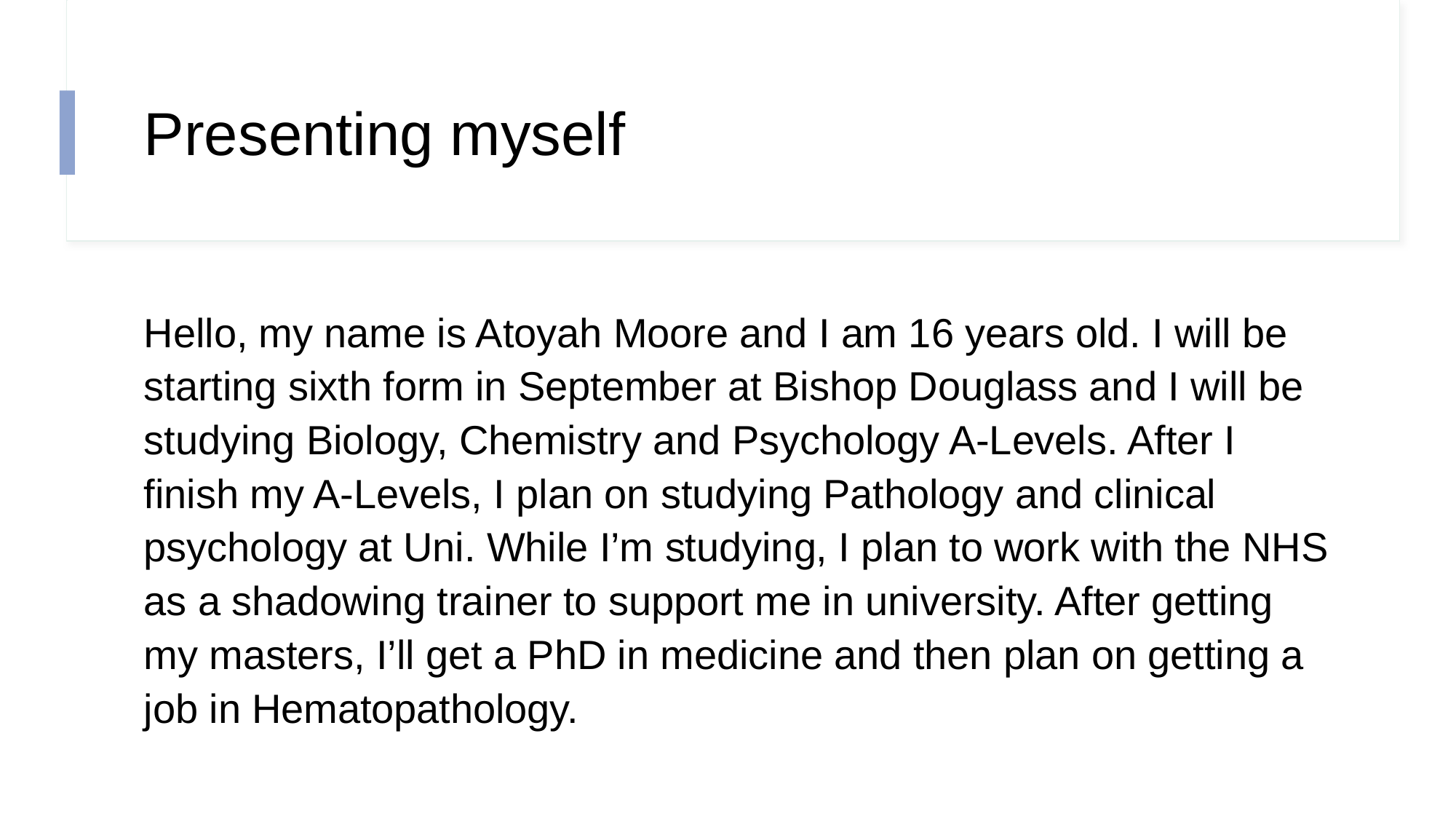

# Presenting myself

Hello, my name is Atoyah Moore and I am 16 years old. I will be starting sixth form in September at Bishop Douglass and I will be studying Biology, Chemistry and Psychology A-Levels. After I finish my A-Levels, I plan on studying Pathology and clinical psychology at Uni. While I’m studying, I plan to work with the NHS as a shadowing trainer to support me in university. After getting my masters, I’ll get a PhD in medicine and then plan on getting a job in Hematopathology.